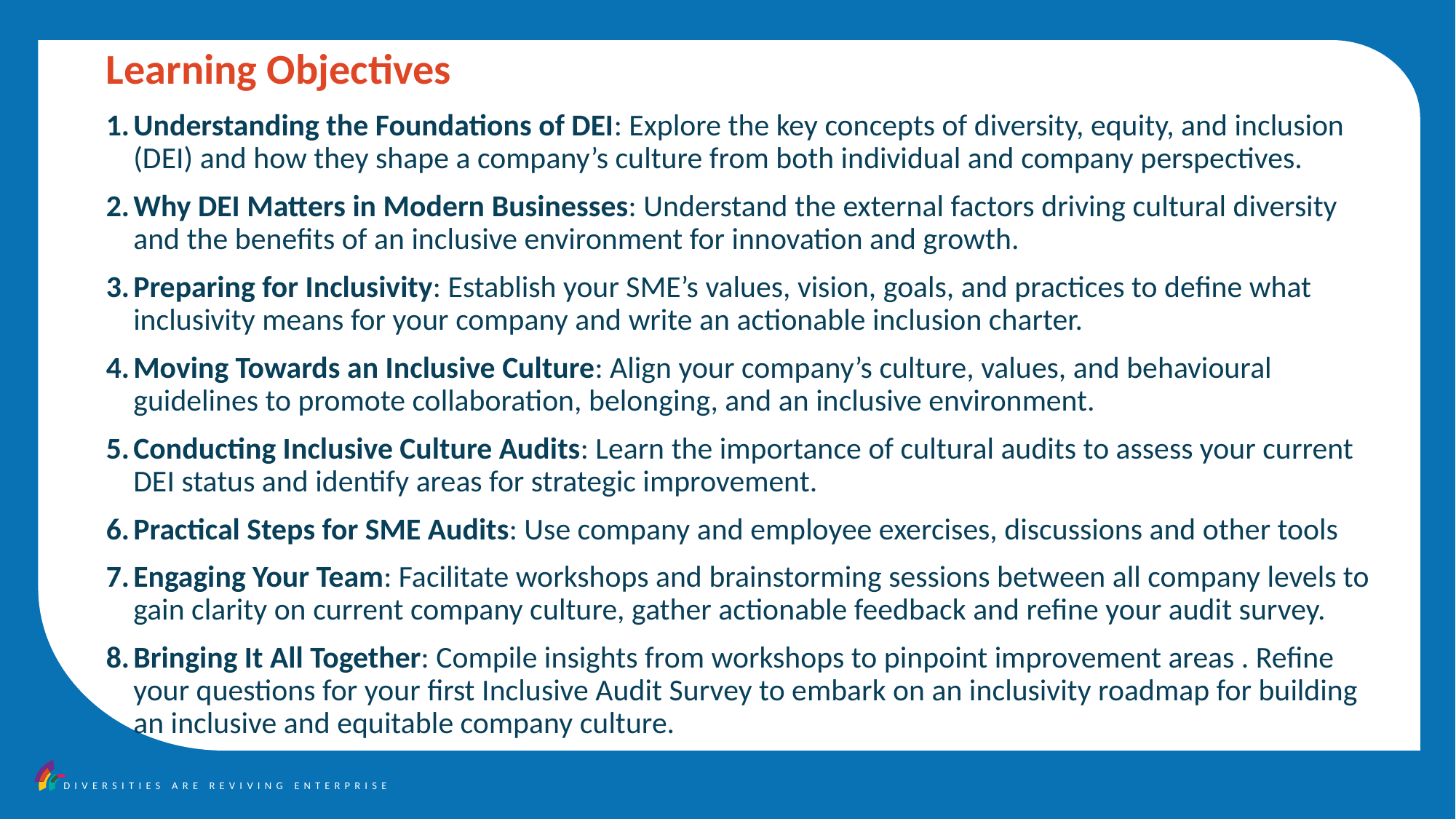

Learning Objectives
Understanding the Foundations of DEI: Explore the key concepts of diversity, equity, and inclusion (DEI) and how they shape a company’s culture from both individual and company perspectives.
Why DEI Matters in Modern Businesses: Understand the external factors driving cultural diversity and the benefits of an inclusive environment for innovation and growth.
Preparing for Inclusivity: Establish your SME’s values, vision, goals, and practices to define what inclusivity means for your company and write an actionable inclusion charter.
Moving Towards an Inclusive Culture: Align your company’s culture, values, and behavioural guidelines to promote collaboration, belonging, and an inclusive environment.
Conducting Inclusive Culture Audits: Learn the importance of cultural audits to assess your current DEI status and identify areas for strategic improvement.
Practical Steps for SME Audits: Use company and employee exercises, discussions and other tools
Engaging Your Team: Facilitate workshops and brainstorming sessions between all company levels to gain clarity on current company culture, gather actionable feedback and refine your audit survey.
Bringing It All Together: Compile insights from workshops to pinpoint improvement areas . Refine your questions for your first Inclusive Audit Survey to embark on an inclusivity roadmap for building an inclusive and equitable company culture.